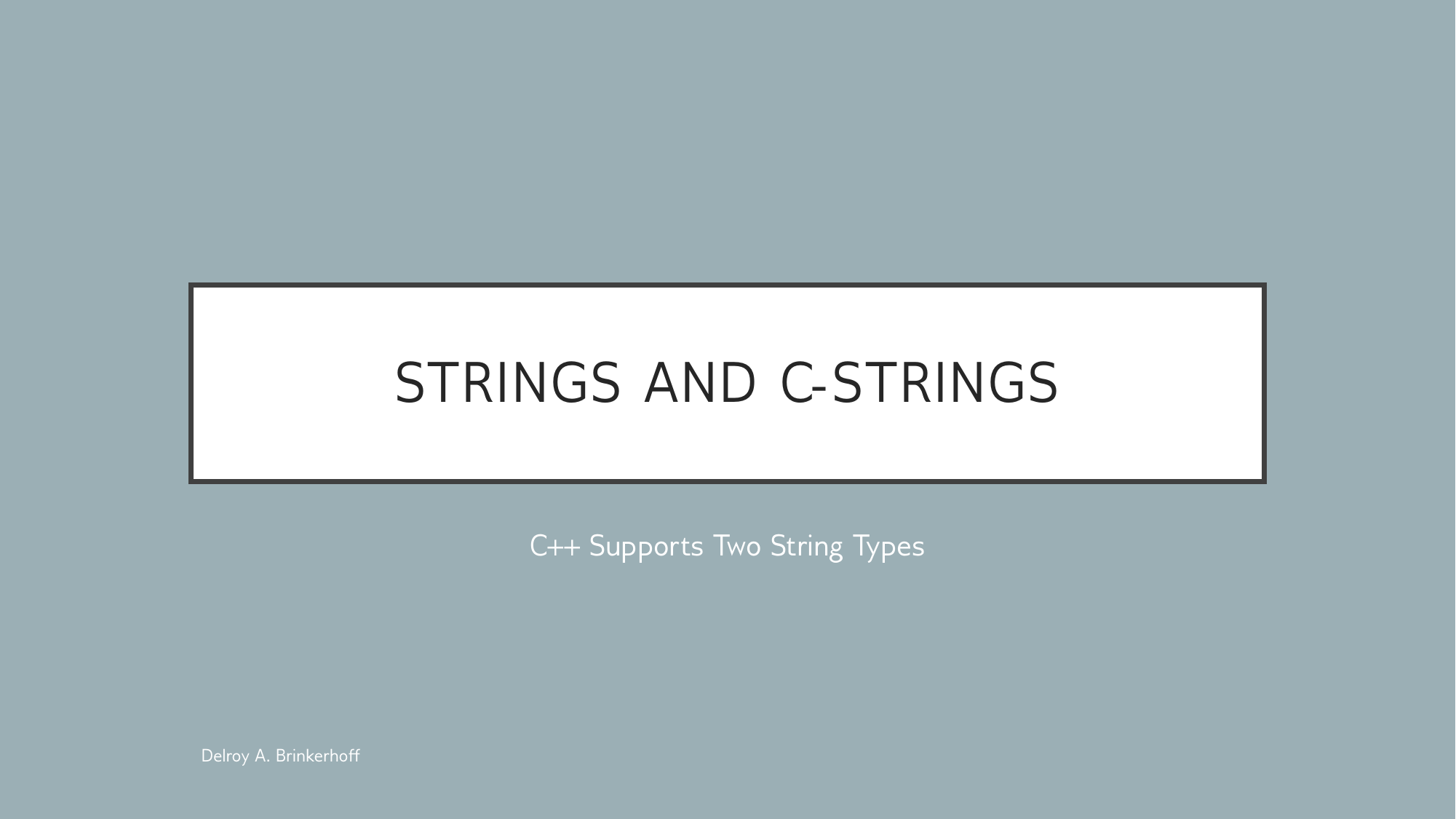

# Strings and C-Strings
C++ Supports Two String Types
Delroy A. Brinkerhoff